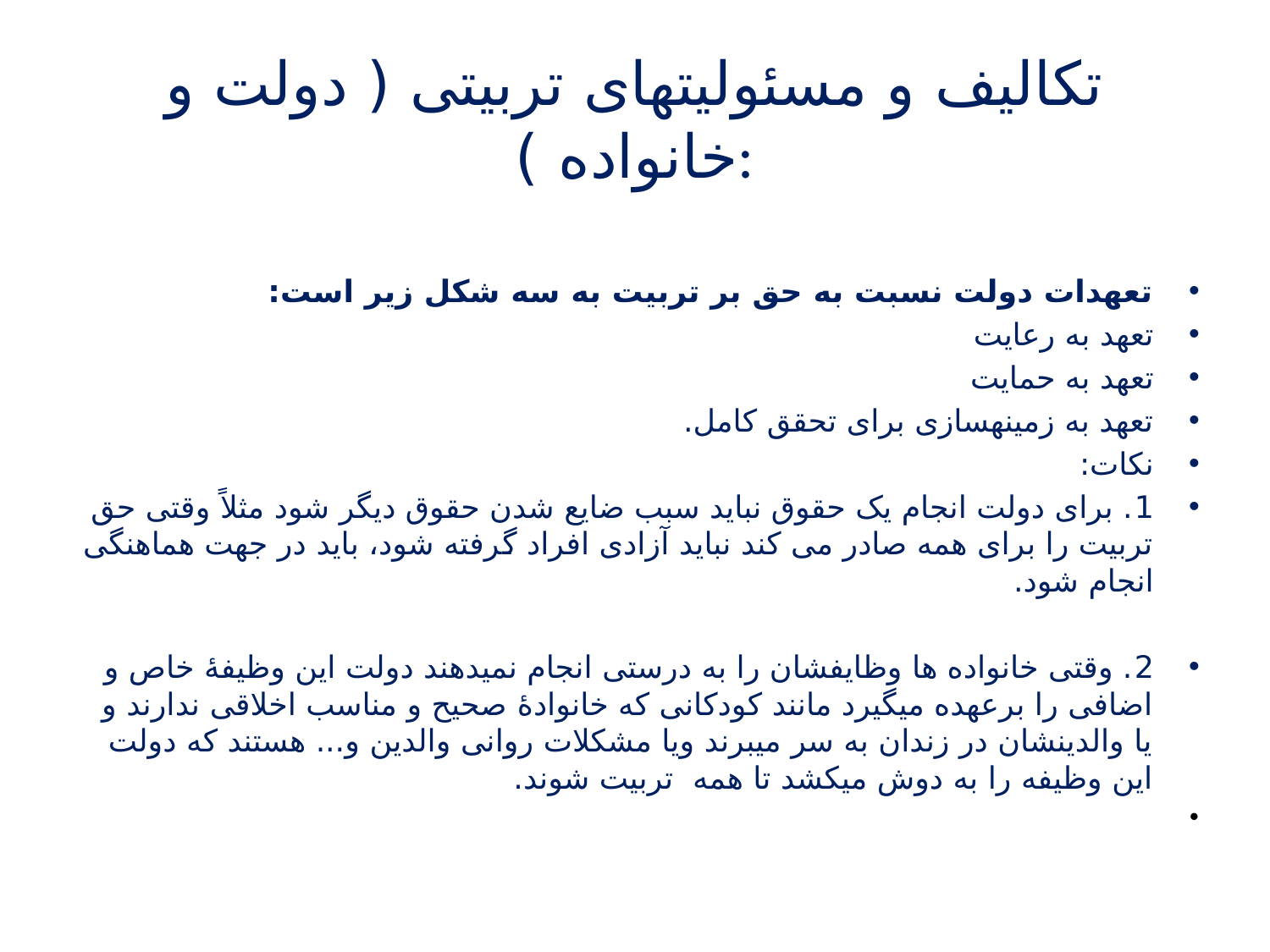

# تکالیف و مسئولیت‏های تربیتی ( دولت و خانواده ):

تعهدات دولت نسبت به حق بر تربیت به سه شکل زیر است:
تعهد به رعایت
تعهد به حمایت
تعهد به زمینه‏سازی برای تحقق کامل.
نکات:
1. برای دولت انجام یک حقوق نباید سبب ضایع شدن حقوق دیگر شود مثلاً وقتی حق تربیت را برای همه صادر می کند نباید آزادی افراد گرفته شود، باید در جهت هماهنگی انجام شود.

2. وقتی خانواده ها وظایفشان را به درستی انجام نمی‏دهند دولت این وظیفۀ خاص و اضافی را برعهده می‏گیرد مانند کودکانی که خانوادۀ صحیح و مناسب اخلاقی ندارند و یا والدینشان در زندان به سر می‏برند ویا مشکلات روانی والدین و... هستند که دولت این وظیفه را به دوش می‏کشد تا همه  تربیت شوند.